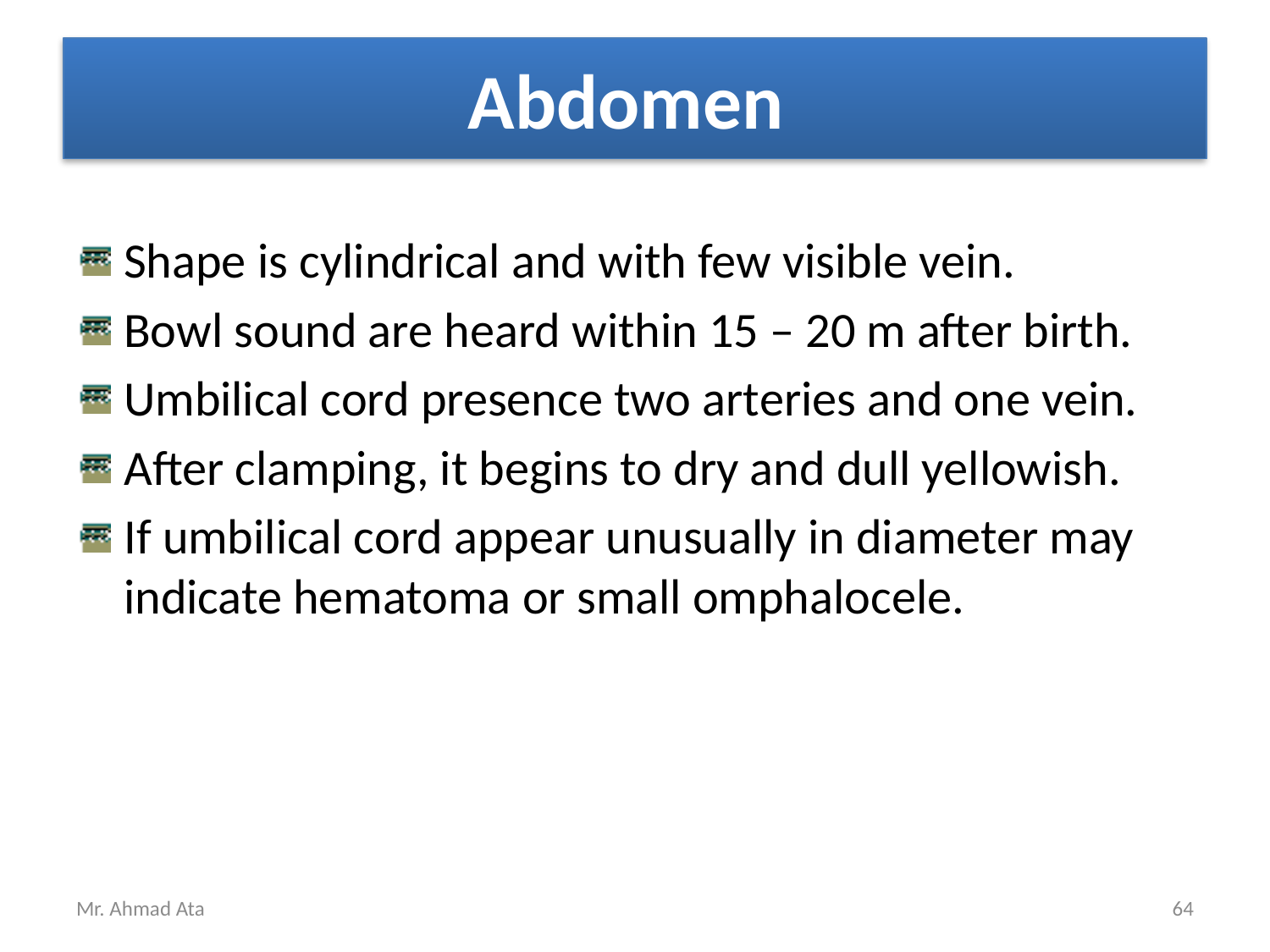

# Abdomen
Shape is cylindrical and with few visible vein.
Bowl sound are heard within 15 – 20 m after birth.
Umbilical cord presence two arteries and one vein.
After clamping, it begins to dry and dull yellowish.
If umbilical cord appear unusually in diameter may indicate hematoma or small omphalocele.
Mr. Ahmad Ata
64